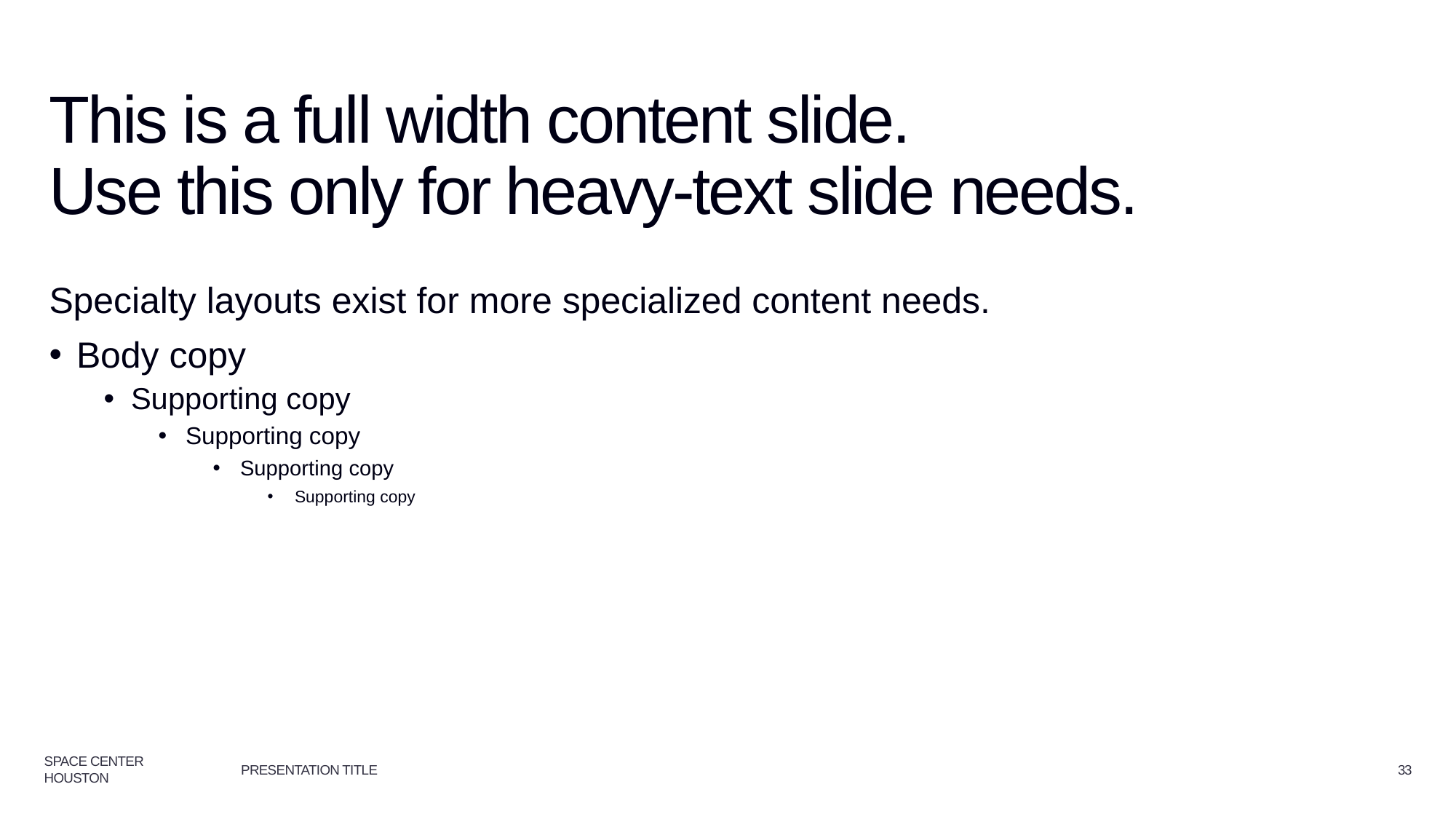

# This is a full width content slide. Use this only for heavy-text slide needs.
Specialty layouts exist for more specialized content needs.
Body copy
Supporting copy
Supporting copy
Supporting copy
Supporting copy
PRESENTATION TITLE
33